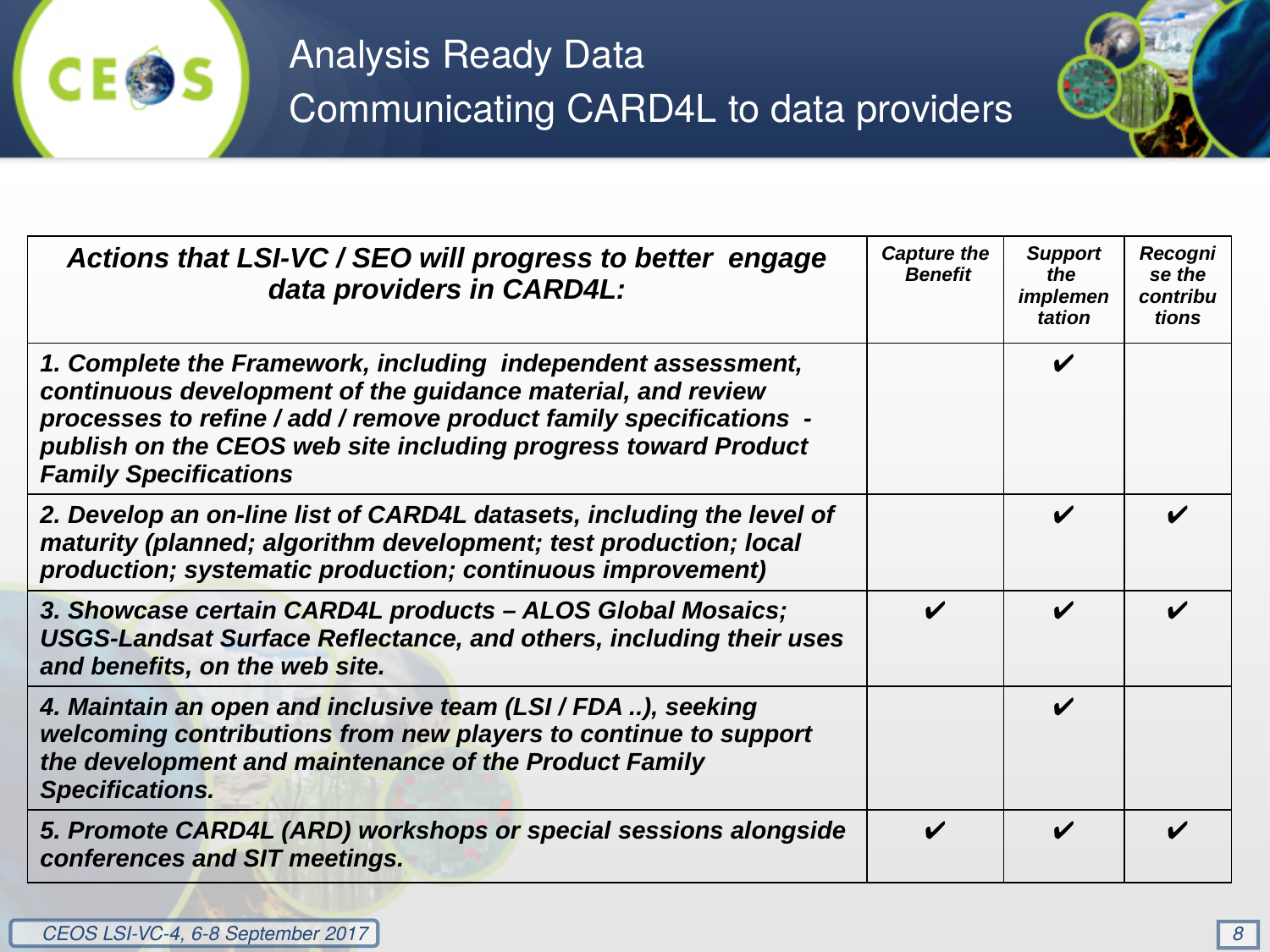

Analysis Ready Data
Communicating CARD4L to data providers

| Actions that LSI-VC / SEO will progress to better engage data providers in CARD4L: | Capture the Benefit | Support the implementation | Recognise the contributions |
| --- | --- | --- | --- |
| 1. Complete the Framework, including independent assessment, continuous development of the guidance material, and review processes to refine / add / remove product family specifications - publish on the CEOS web site including progress toward Product Family Specifications |  | ✔ |  |
| 2. Develop an on-line list of CARD4L datasets, including the level of maturity (planned; algorithm development; test production; local production; systematic production; continuous improvement) |  | ✔ | ✔ |
| 3. Showcase certain CARD4L products – ALOS Global Mosaics; USGS-Landsat Surface Reflectance, and others, including their uses and benefits, on the web site. | ✔ | ✔ | ✔ |
| 4. Maintain an open and inclusive team (LSI / FDA ..), seeking welcoming contributions from new players to continue to support the development and maintenance of the Product Family Specifications. |  | ✔ |  |
| 5. Promote CARD4L (ARD) workshops or special sessions alongside conferences and SIT meetings. | ✔ | ✔ | ✔ |
8